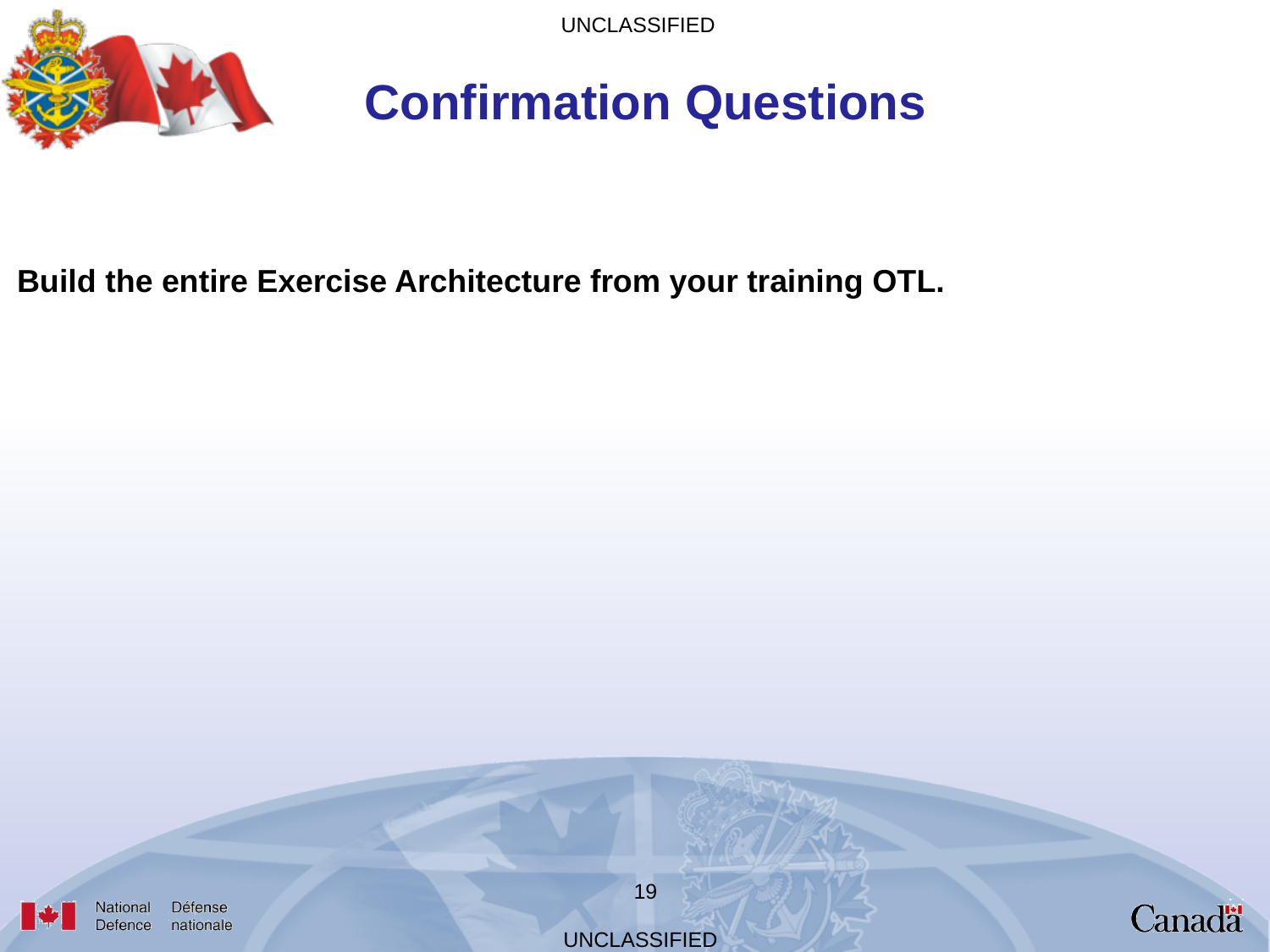

Confirmation Questions
Build the entire Exercise Architecture from your training OTL.